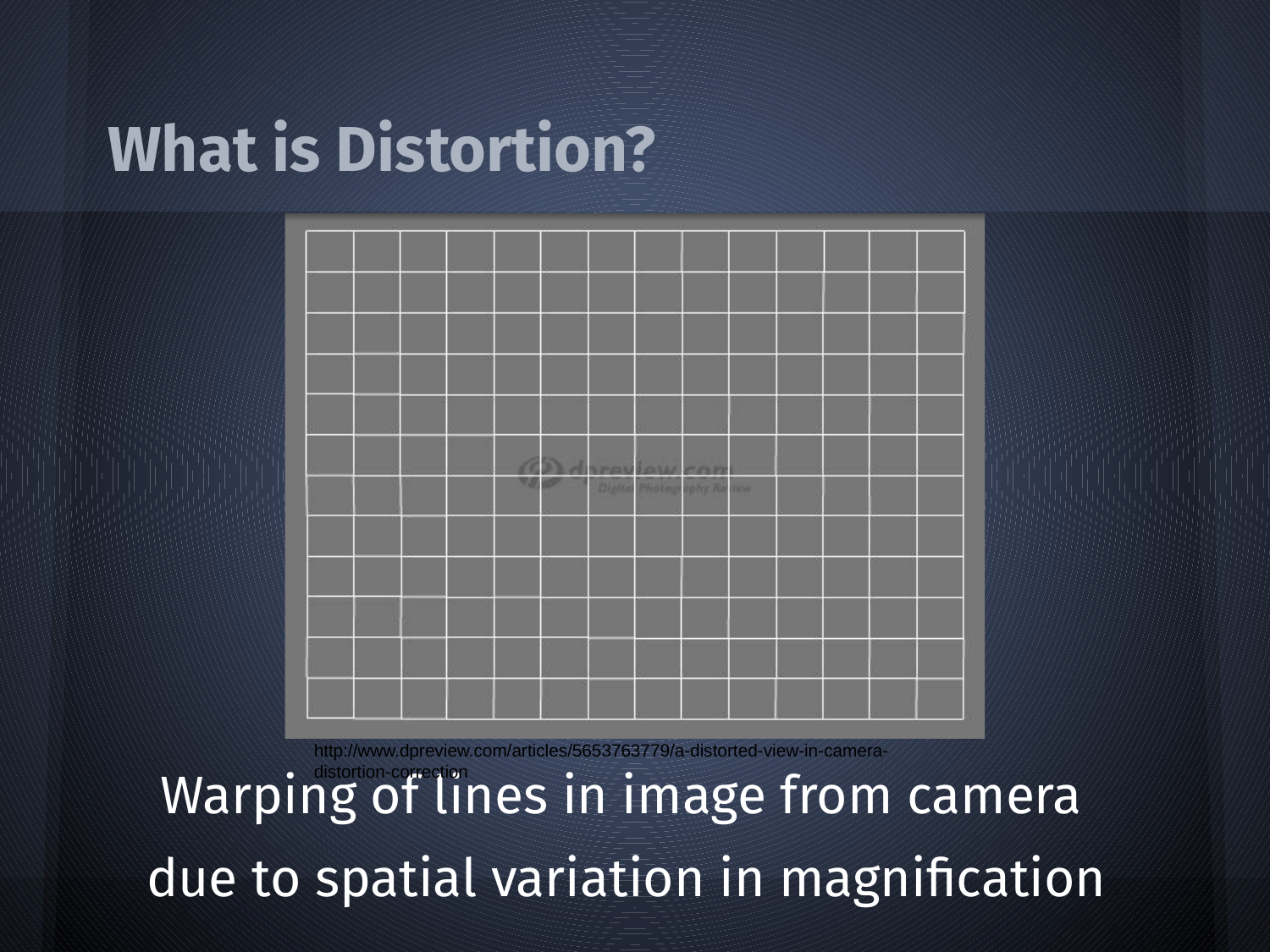

# What is Distortion?

http://www.dpreview.com/articles/5653763779/a-distorted-view-in-camera-distortion-correction
 Warping of lines in image from camera
due to spatial variation in magnification